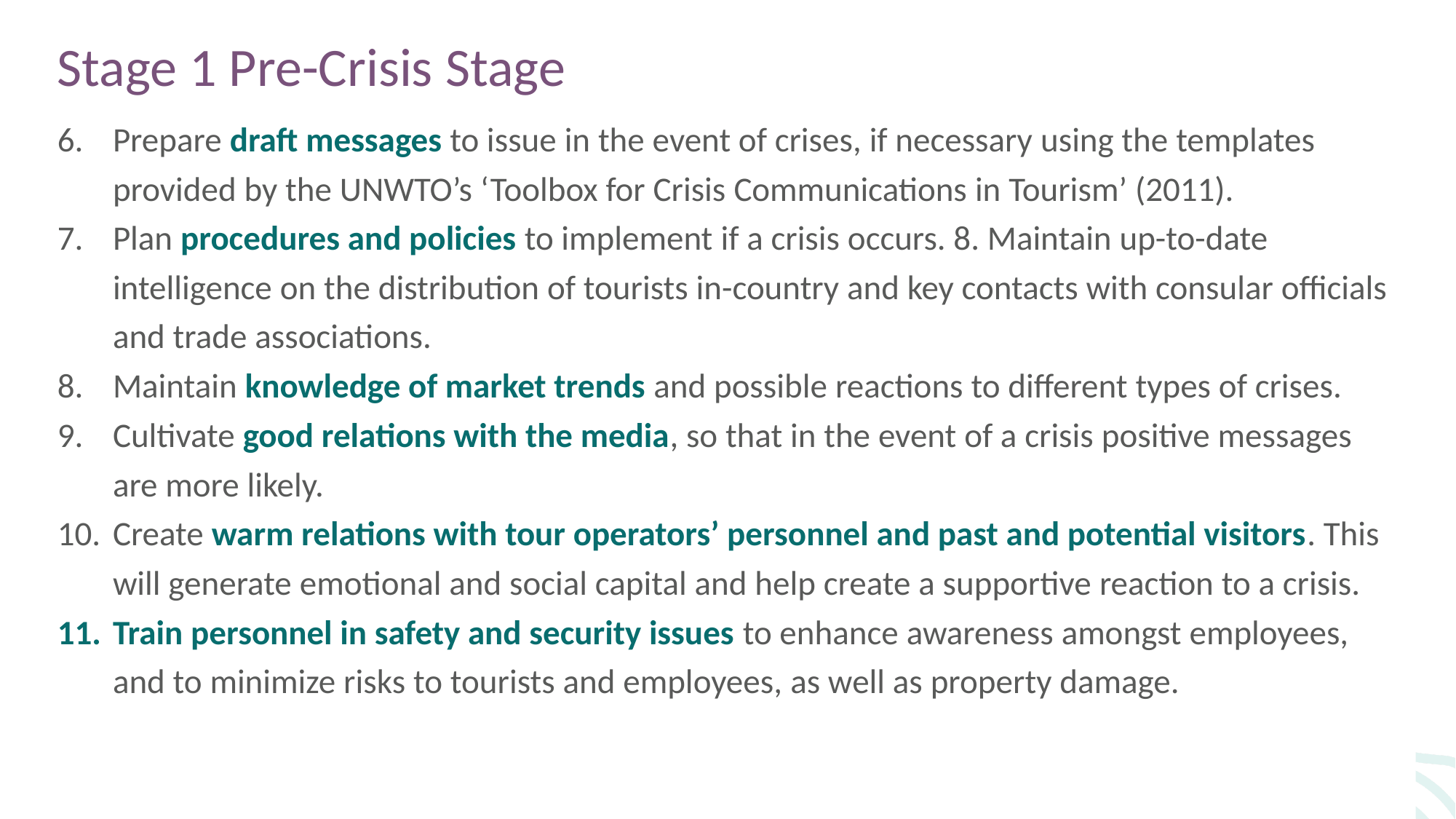

Stage 1 Pre-Crisis Stage
Prepare draft messages to issue in the event of crises, if necessary using the templates provided by the UNWTO’s ‘Toolbox for Crisis Communications in Tourism’ (2011).
Plan procedures and policies to implement if a crisis occurs. 8. Maintain up-to-date intelligence on the distribution of tourists in-country and key contacts with consular officials and trade associations.
Maintain knowledge of market trends and possible reactions to different types of crises.
Cultivate good relations with the media, so that in the event of a crisis positive messages are more likely.
Create warm relations with tour operators’ personnel and past and potential visitors. This will generate emotional and social capital and help create a supportive reaction to a crisis.
Train personnel in safety and security issues to enhance awareness amongst employees, and to minimize risks to tourists and employees, as well as property damage.